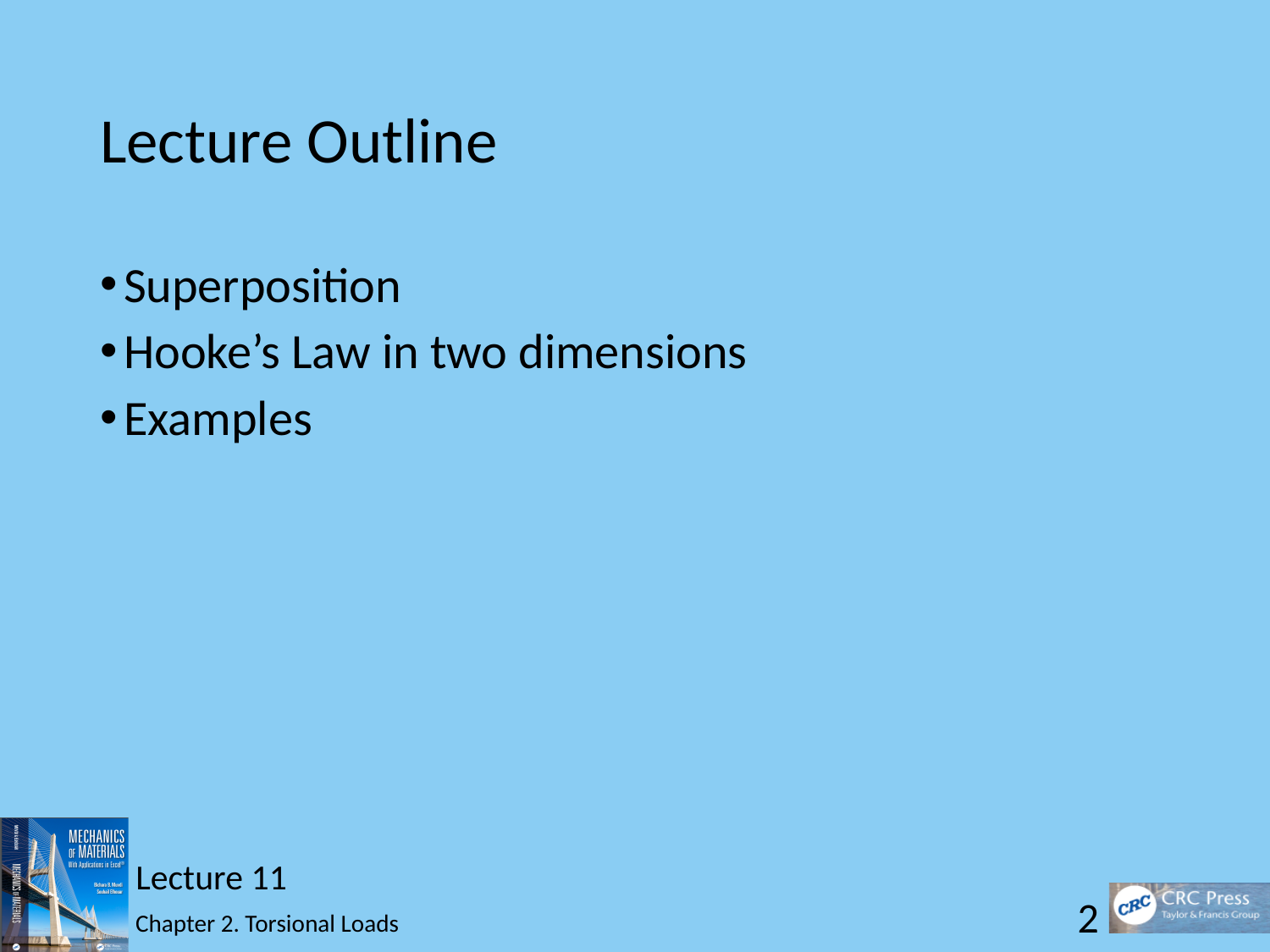

# Lecture Outline
Superposition
Hooke’s Law in two dimensions
Examples
Lecture 11
2
Chapter 2. Torsional Loads